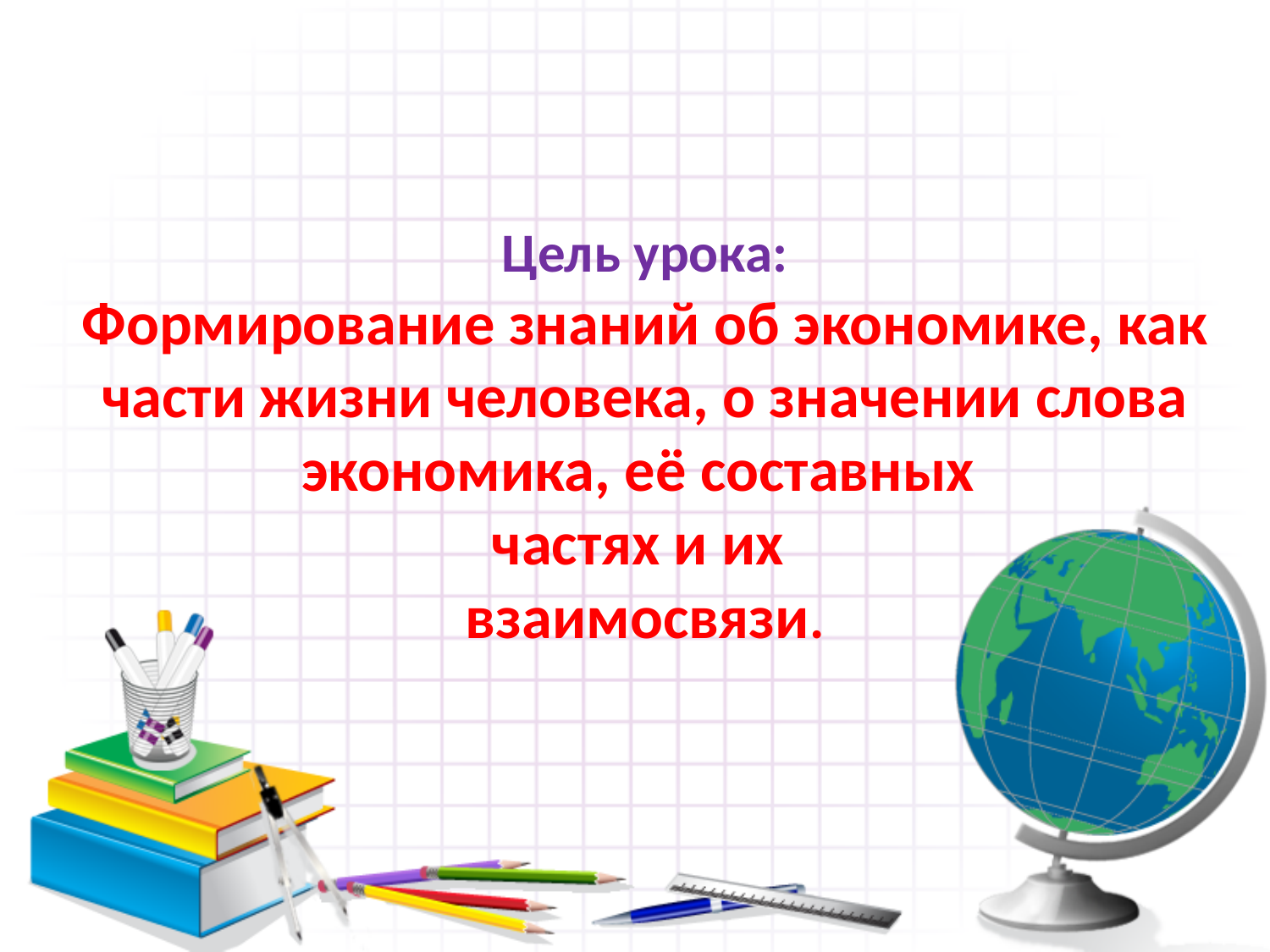

# Цель урока: Формирование знаний об экономике, как части жизни человека, о значении слова экономика, её составных частях и их взаимосвязи.